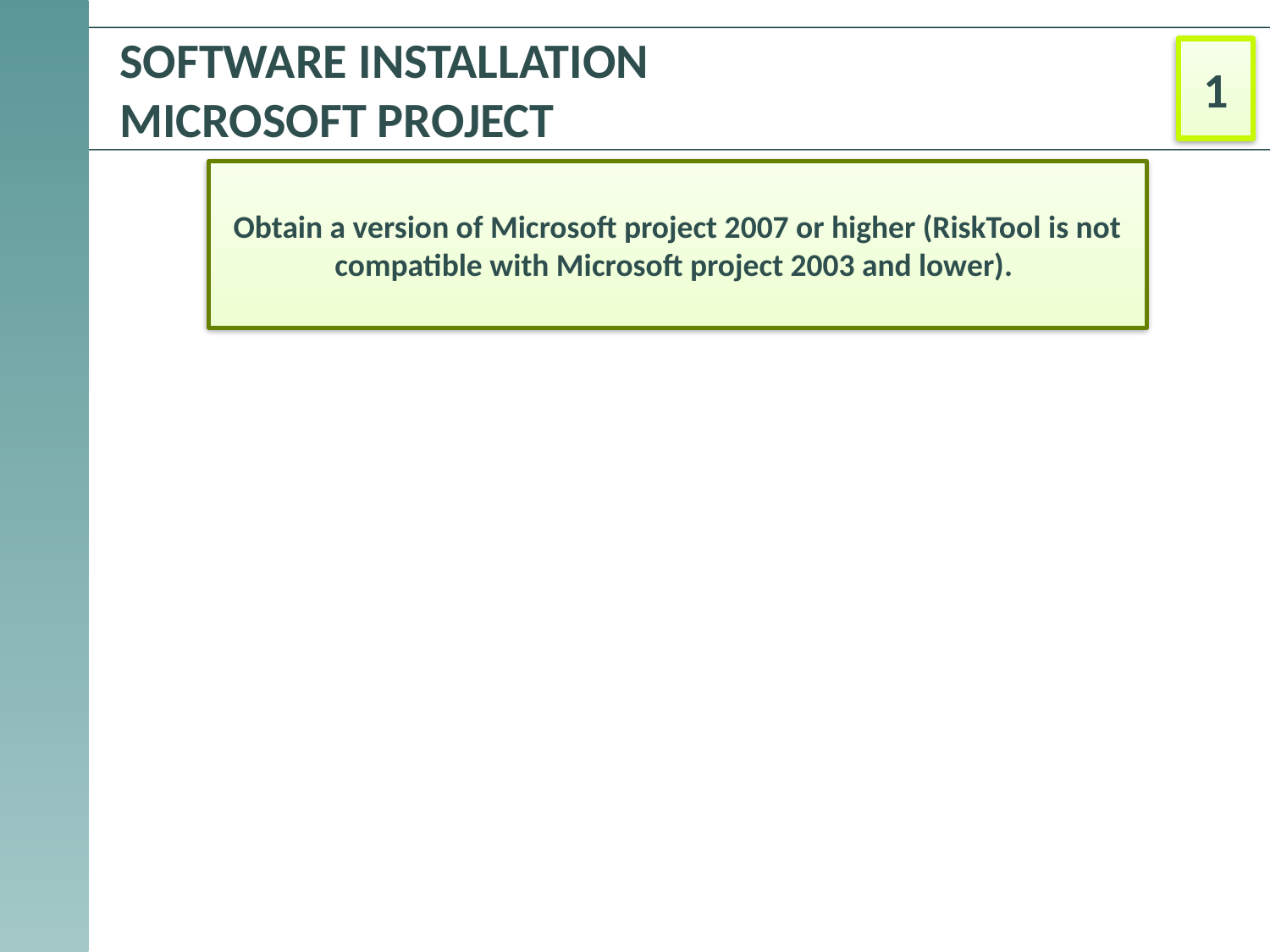

# Software installation Microsoft project
1
Obtain a version of Microsoft project 2007 or higher (RiskTool is not compatible with Microsoft project 2003 and lower).